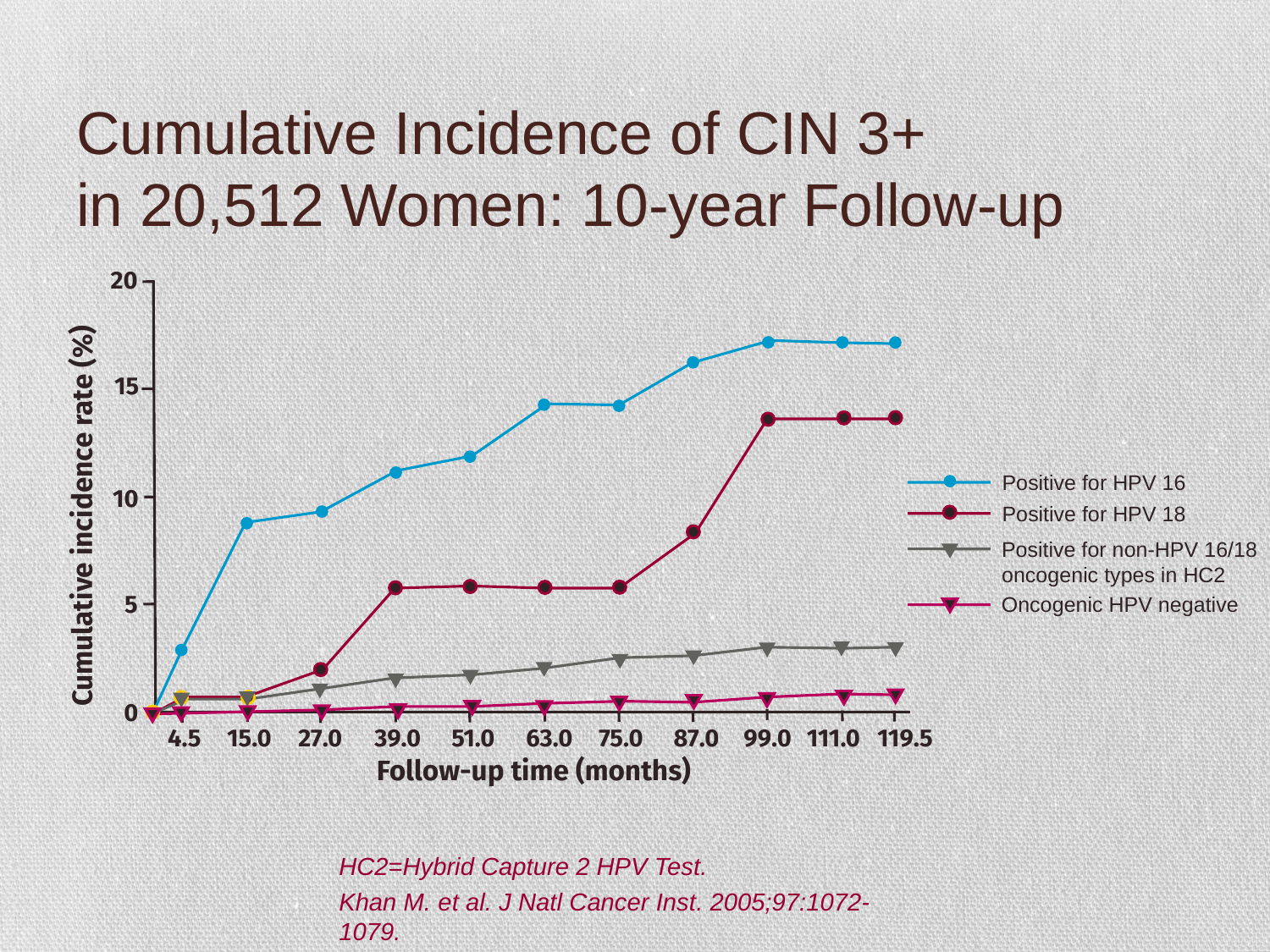

# Cumulative Incidence of CIN 3+ in 20,512 Women: 10-year Follow-up
20

15

Positive for HPV 16

10
Cumulative incidence rate (%)
Positive for HPV 18

Positive for non-HPV 16/18
oncogenic types in HC2

5
Oncogenic HPV negative

0

4.5
15.0
27.0
39.0
51.0
63.0
75.0
87.0
99.0
111.0

119.5

Follow-up time (months)
HC2=Hybrid Capture 2 HPV Test.
Khan M. et al. J Natl Cancer Inst. 2005;97:1072-1079.